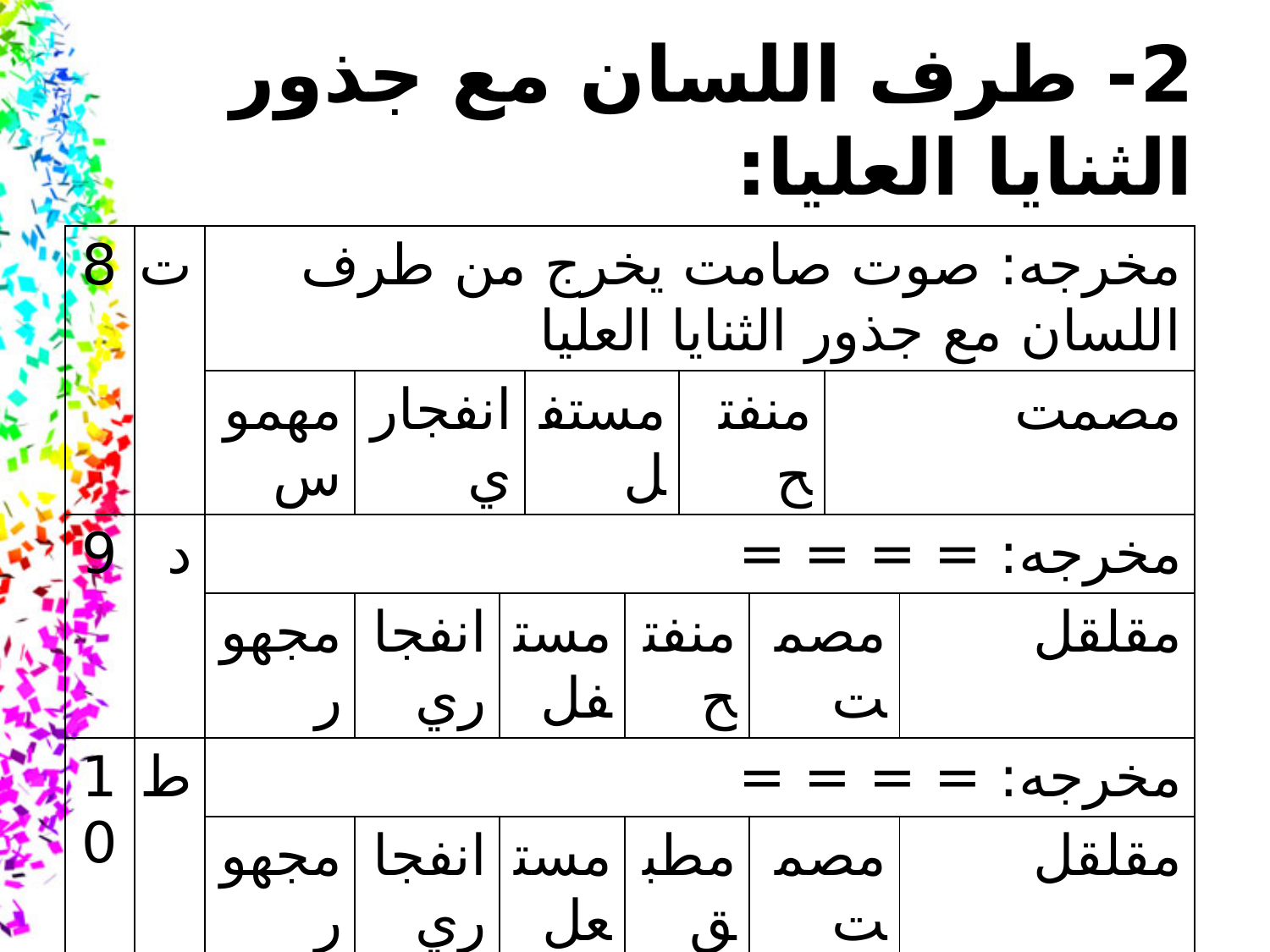

# 2- طرف اللسان مع جذور الثنايا العليا:

| 8 | ت | مخرجه: صوت صامت يخرج من طرف اللسان مع جذور الثنايا العليا |  |  |  |  |  |  |  |  |
| --- | --- | --- | --- | --- | --- | --- | --- | --- | --- | --- |
|  |  | مهموس | انفجاري |  | مستفل |  | منفتح |  | مصمت |  |
| 9 | د | مخرجه: = = = = |  |  |  |  |  |  |  |  |
|  |  | مجهور | انفجاري | مستفل |  | منفتح |  | مصمت |  | مقلقل |
| 10 | ط | مخرجه: = = = = |  |  |  |  |  |  |  |  |
|  |  | مجهور | انفجاري | مستعل |  | مطبق |  | مصمت |  | مقلقل |